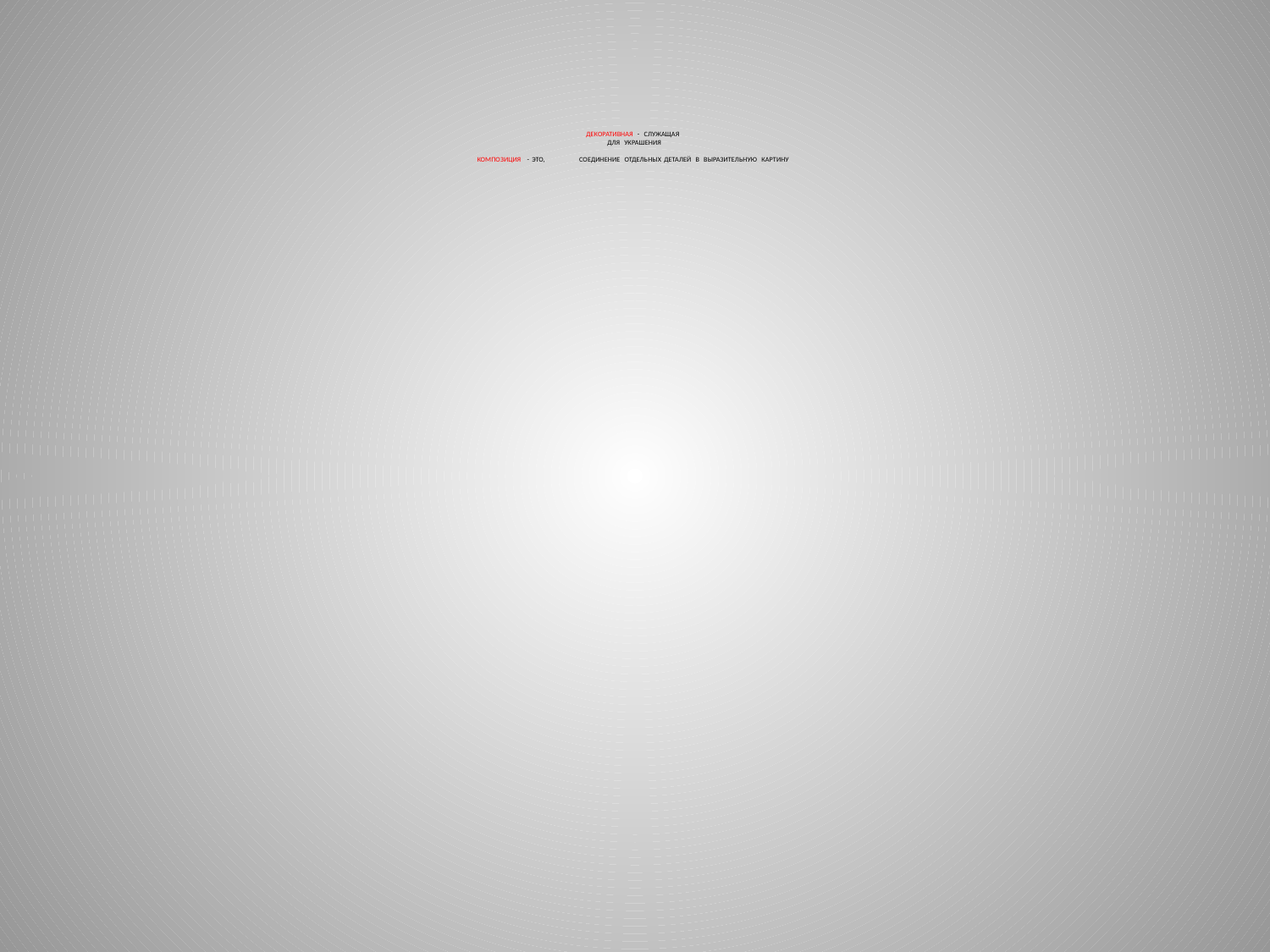

# ДЕКОРАТИВНАЯ   -   СЛУЖАЩАЯ ДЛЯ   УКРАШЕНИЯ КОМПОЗИЦИЯ    -  ЭТО,                       СОЕДИНЕНИЕ   ОТДЕЛЬНЫХ  ДЕТАЛЕЙ   В   ВЫРАЗИТЕЛЬНУЮ   КАРТИНУ